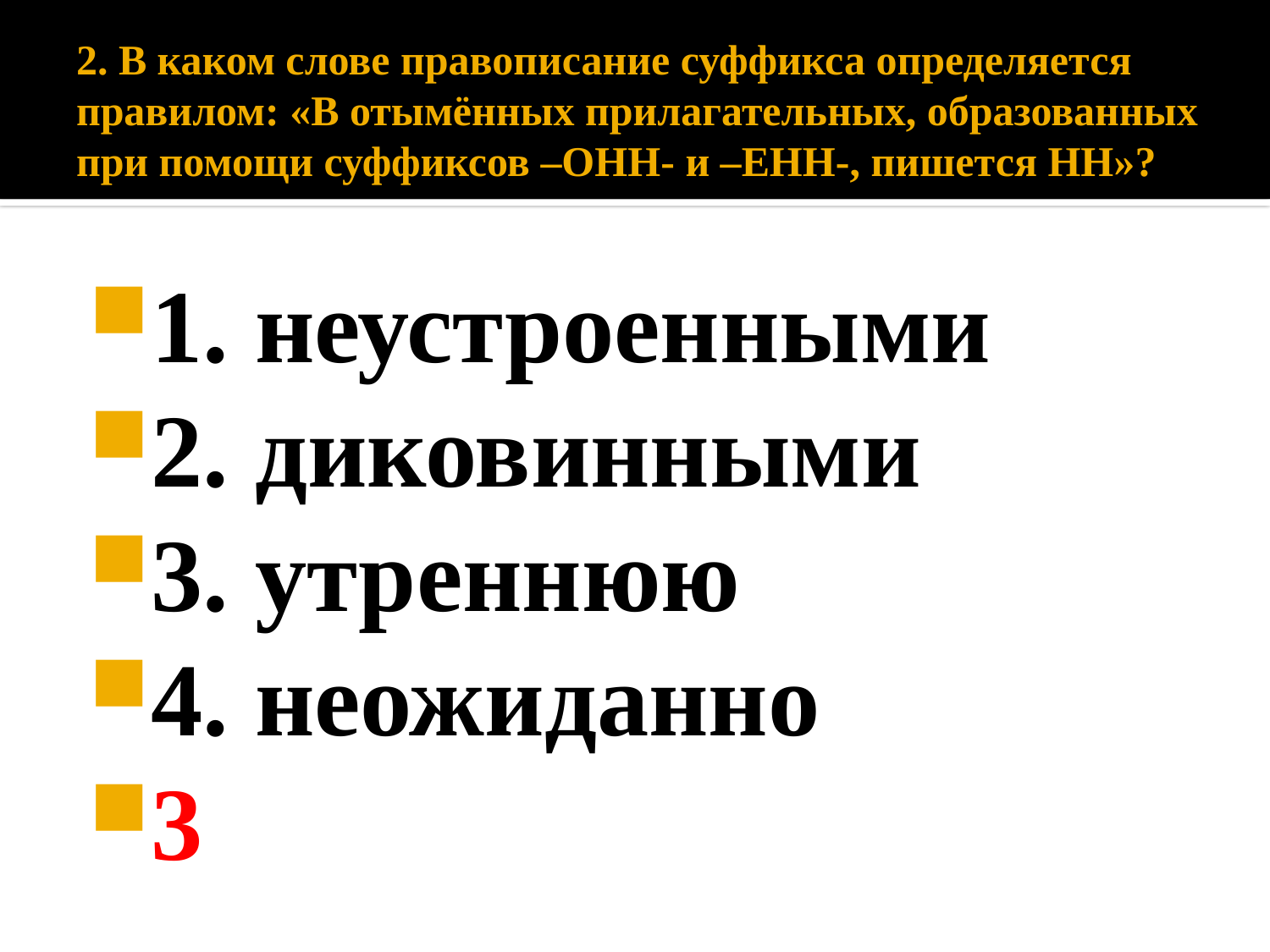

# 2. В каком слове правописание суффикса определяется правилом: «В отымённых прилагательных, образованных при помощи суффиксов –ОНН- и –ЕНН-, пишется НН»?
1. неустроенными
2. диковинными
3. утреннюю
4. неожиданно
3